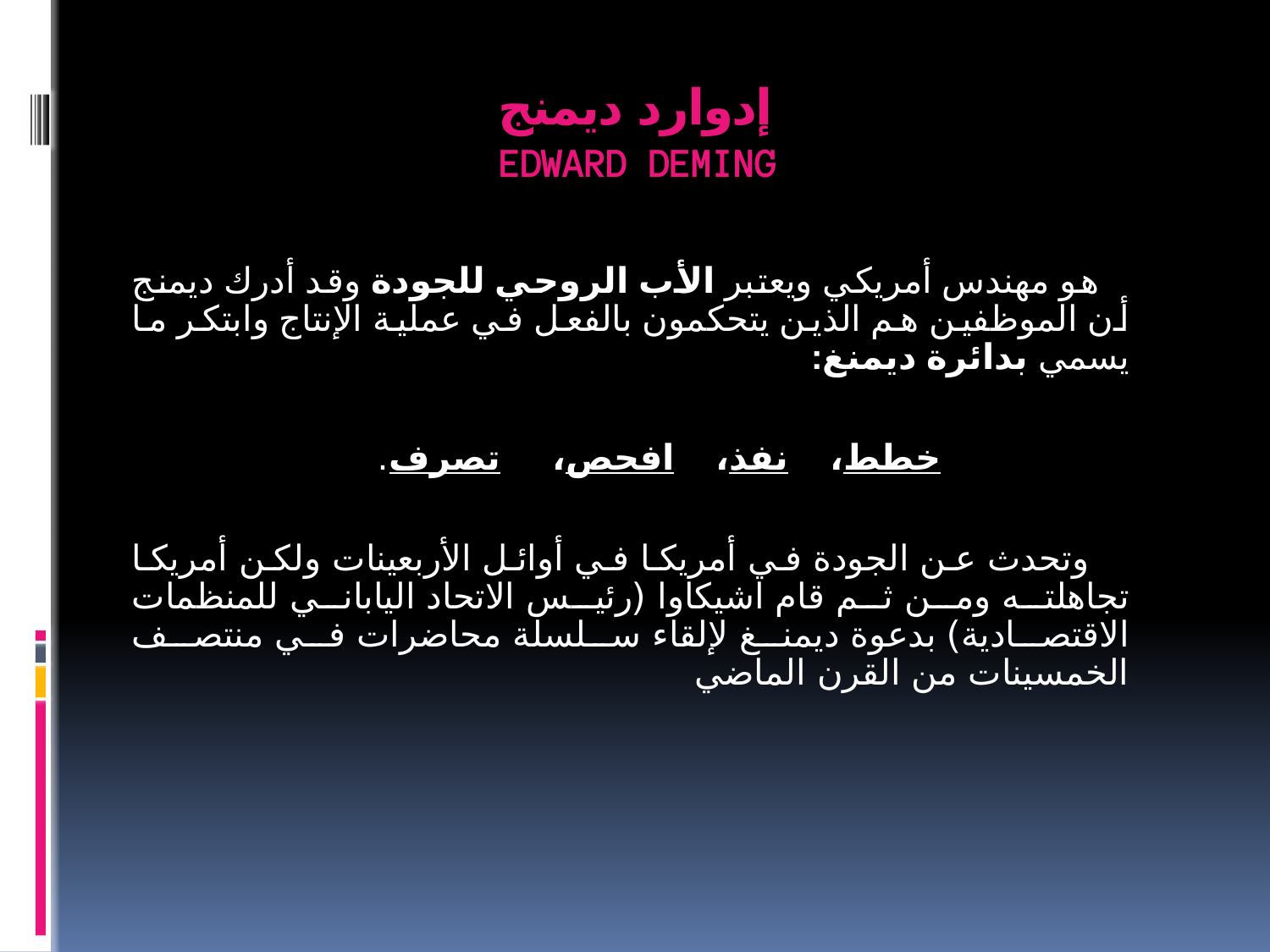

إدوارد ديمنج
EDWARD DEMING

	        هو مهندس أمريكي ويعتبر الأب الروحي للجودة وقد أدرك ديمنج أن الموظفين هم الذين يتحكمون بالفعل في عملية الإنتاج وابتكر ما يسمي بدائرة ديمنغ:

خطط،    نفذ،    افحص،     تصرف.

        وتحدث عن الجودة في أمريكا في أوائل الأربعينات ولكن أمريكا تجاهلته ومن ثم قام اشيكاوا (رئيس الاتحاد الياباني للمنظمات الاقتصادية) بدعوة ديمنغ لإلقاء سلسلة محاضرات في منتصف الخمسينات من القرن الماضي